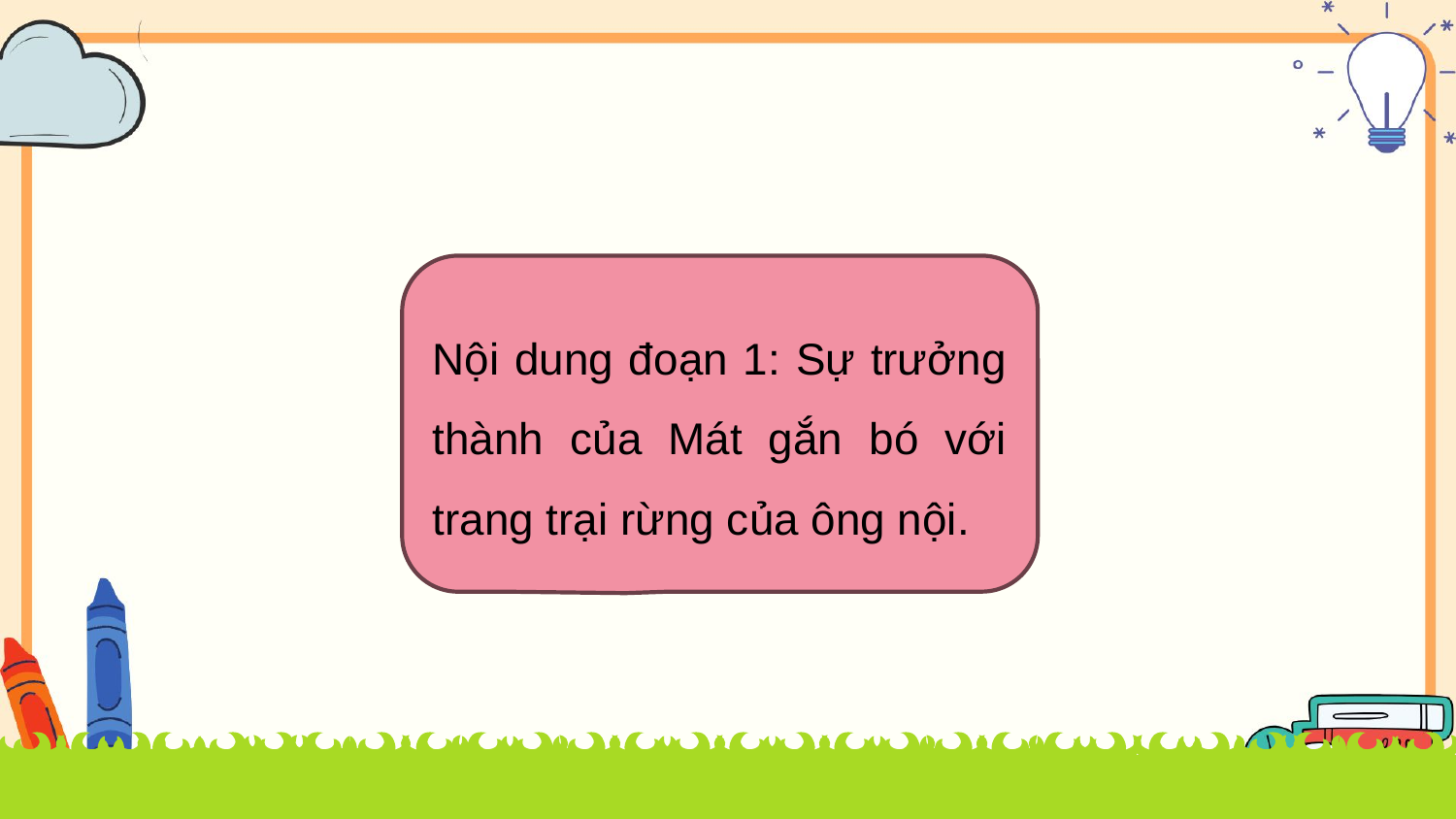

Nội dung đoạn 1: Sự trưởng thành của Mát gắn bó với trang trại rừng của ông nội.